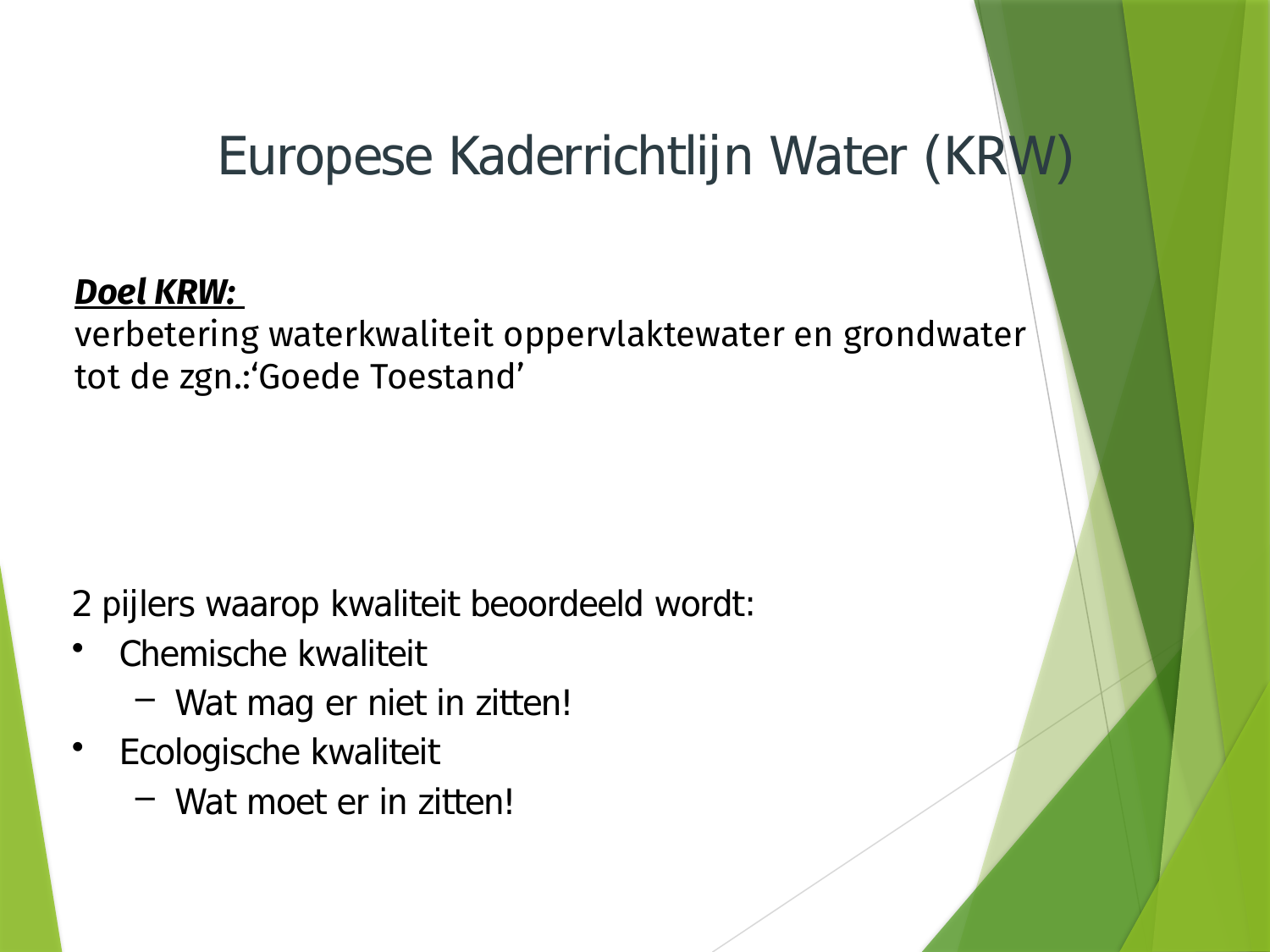

Europese Kaderrichtlijn Water (KRW)
Doel KRW:
verbetering waterkwaliteit oppervlaktewater en grondwater
tot de zgn.:‘Goede Toestand’
2 pijlers waarop kwaliteit beoordeeld wordt:
Chemische kwaliteit
Wat mag er niet in zitten!
Ecologische kwaliteit
Wat moet er in zitten!